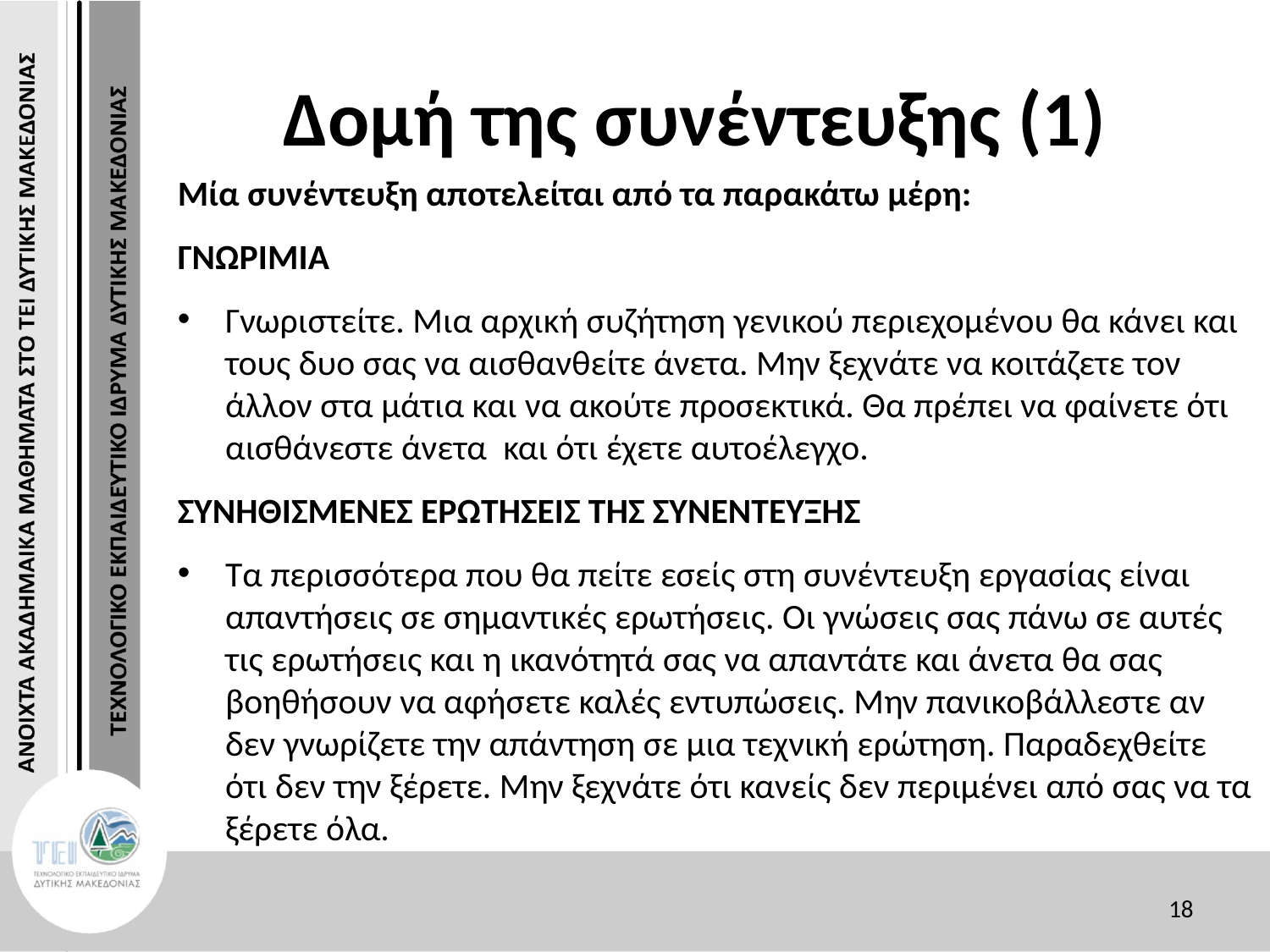

# Δομή της συνέντευξης (1)
Μία συνέντευξη αποτελείται από τα παρακάτω μέρη:
ΓΝΩΡΙΜΙΑ
Γνωριστείτε. Μια αρχική συζήτηση γενικού περιεχομένου θα κάνει και τους δυο σας να αισθανθείτε άνετα. Μην ξεχνάτε να κοιτάζετε τον άλλον στα μάτια και να ακούτε προσεκτικά. Θα πρέπει να φαίνετε ότι αισθάνεστε άνετα  και ότι έχετε αυτοέλεγχο.
ΣΥΝΗΘΙΣΜΕΝΕΣ ΕΡΩΤΗΣΕΙΣ ΤΗΣ ΣΥΝΕΝΤΕΥΞΗΣ
Τα περισσότερα που θα πείτε εσείς στη συνέντευξη εργασίας είναι απαντήσεις σε σημαντικές ερωτήσεις. Οι γνώσεις σας πάνω σε αυτές τις ερωτήσεις και η ικανότητά σας να απαντάτε και άνετα θα σας βοηθήσουν να αφήσετε καλές εντυπώσεις. Μην πανικοβάλλεστε αν δεν γνωρίζετε την απάντηση σε μια τεχνική ερώτηση. Παραδεχθείτε ότι δεν την ξέρετε. Μην ξεχνάτε ότι κανείς δεν περιμένει από σας να τα ξέρετε όλα.
18